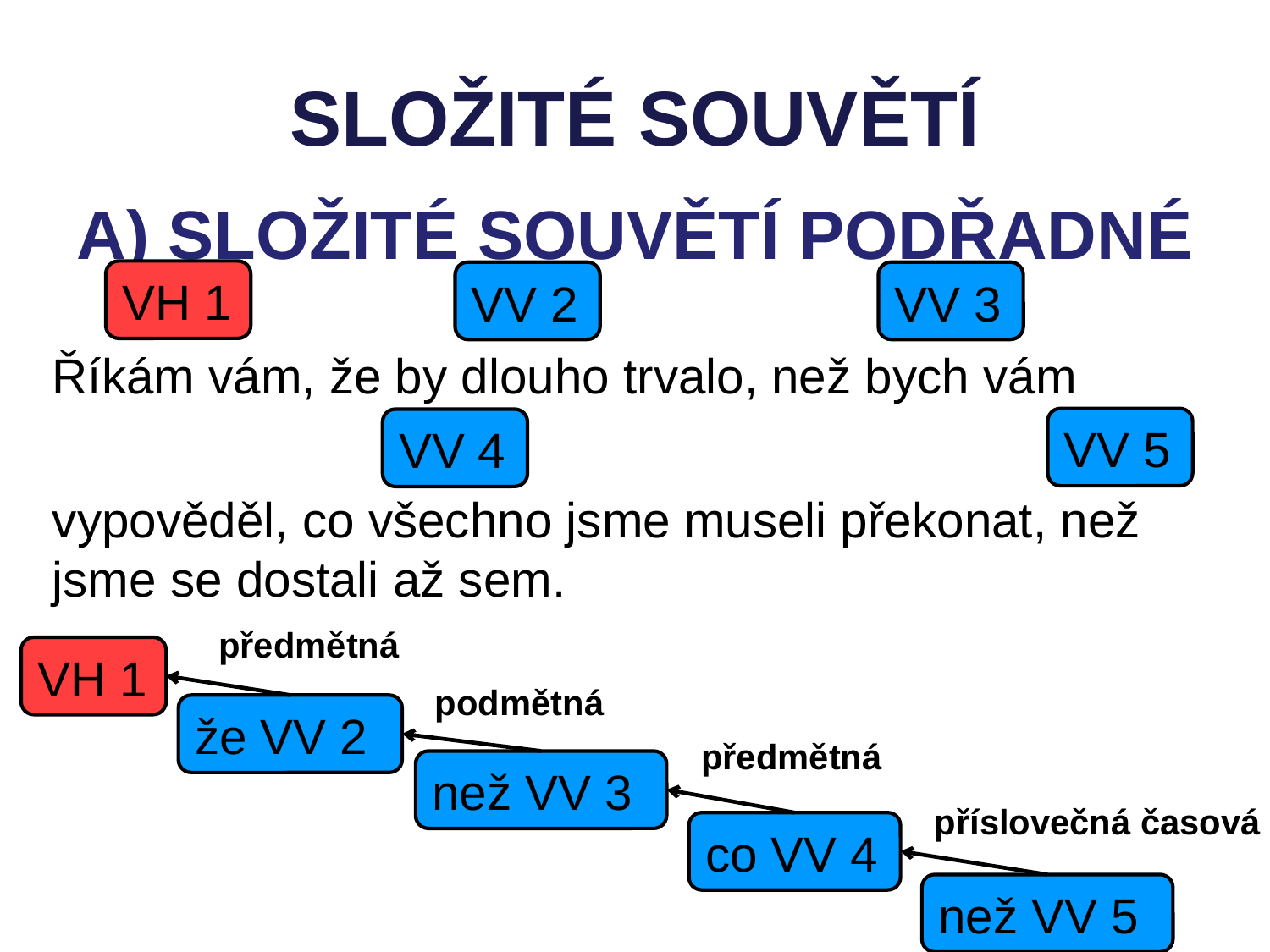

SLOŽITÉ SOUVĚTÍ
A) SLOŽITÉ SOUVĚTÍ PODŘADNÉ
VH 1
VV 2
VV 3
Říkám vám, že by dlouho trvalo, než bych vám

vypověděl, co všechno jsme museli překonat, než jsme se dostali až sem.
VV 5
VV 4
předmětná
VH 1
podmětná
že VV 2
předmětná
než VV 3
příslovečná časová
co VV 4
než VV 5